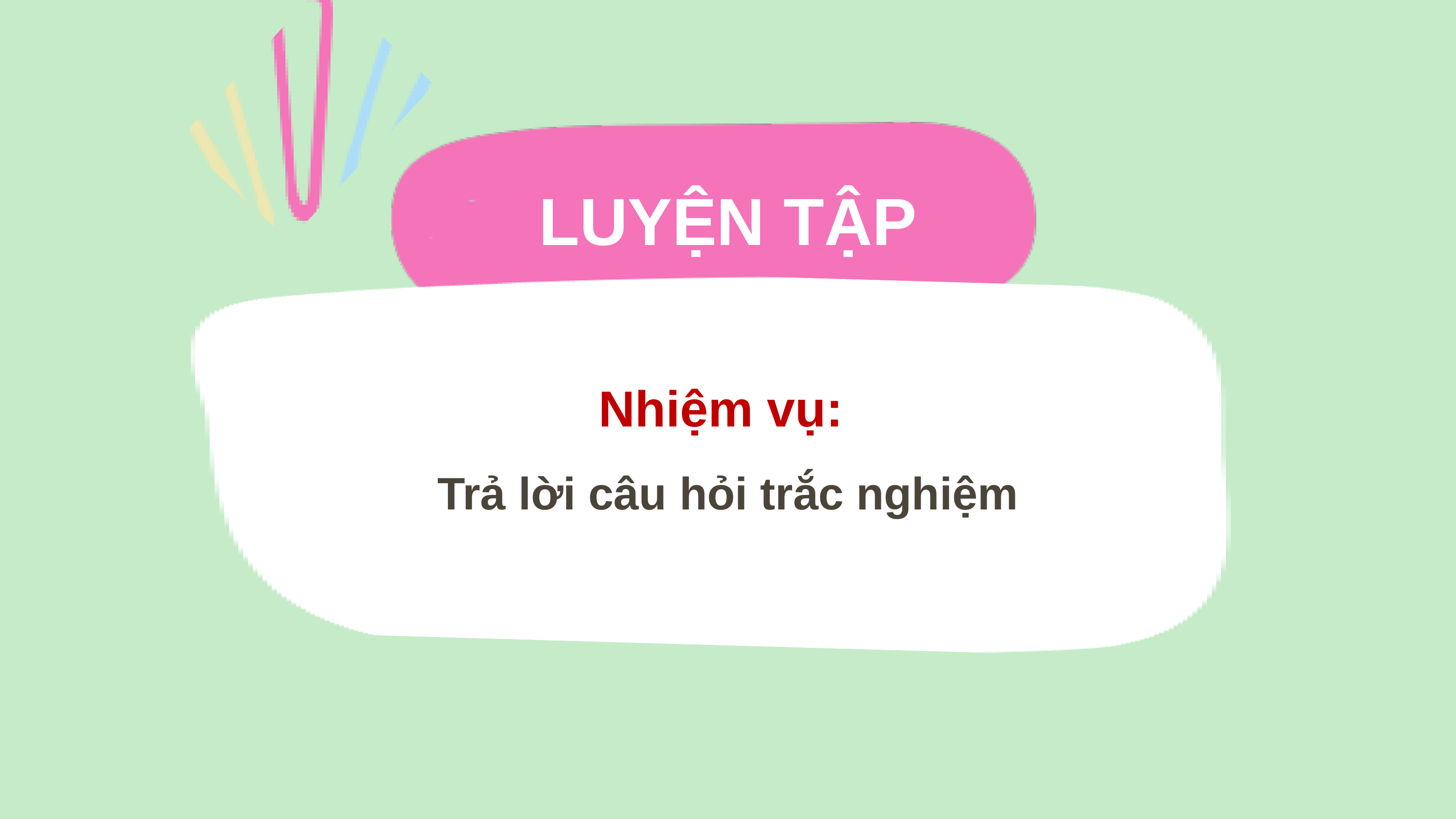

LUYỆN TẬP

Nhiệm vụ:
Trả lời câu hỏi trắc nghiệm